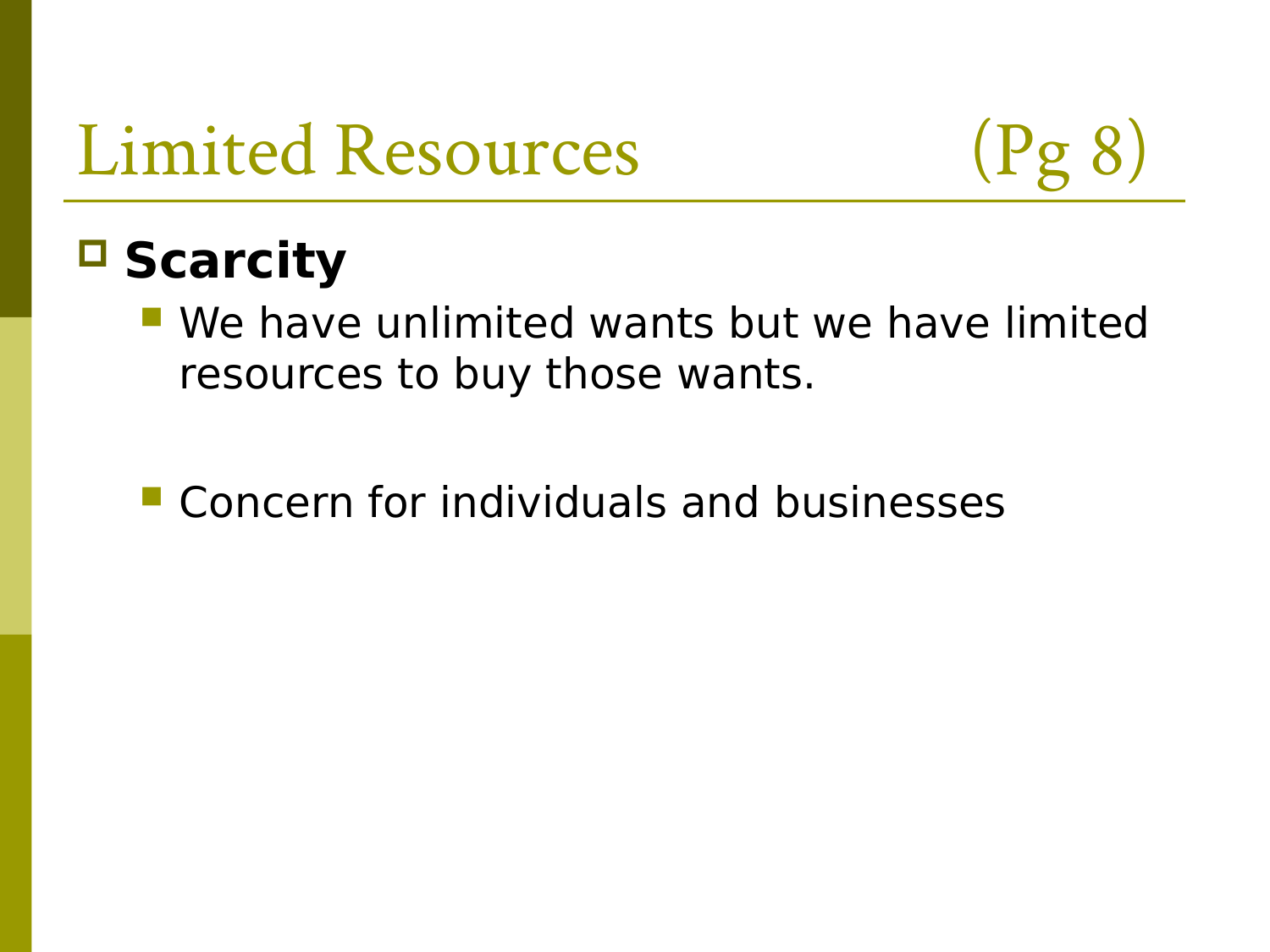

# Limited Resources                   (Pg 8)
Scarcity
We have unlimited wants but we have limited resources to buy those wants.

Concern for individuals and businesses